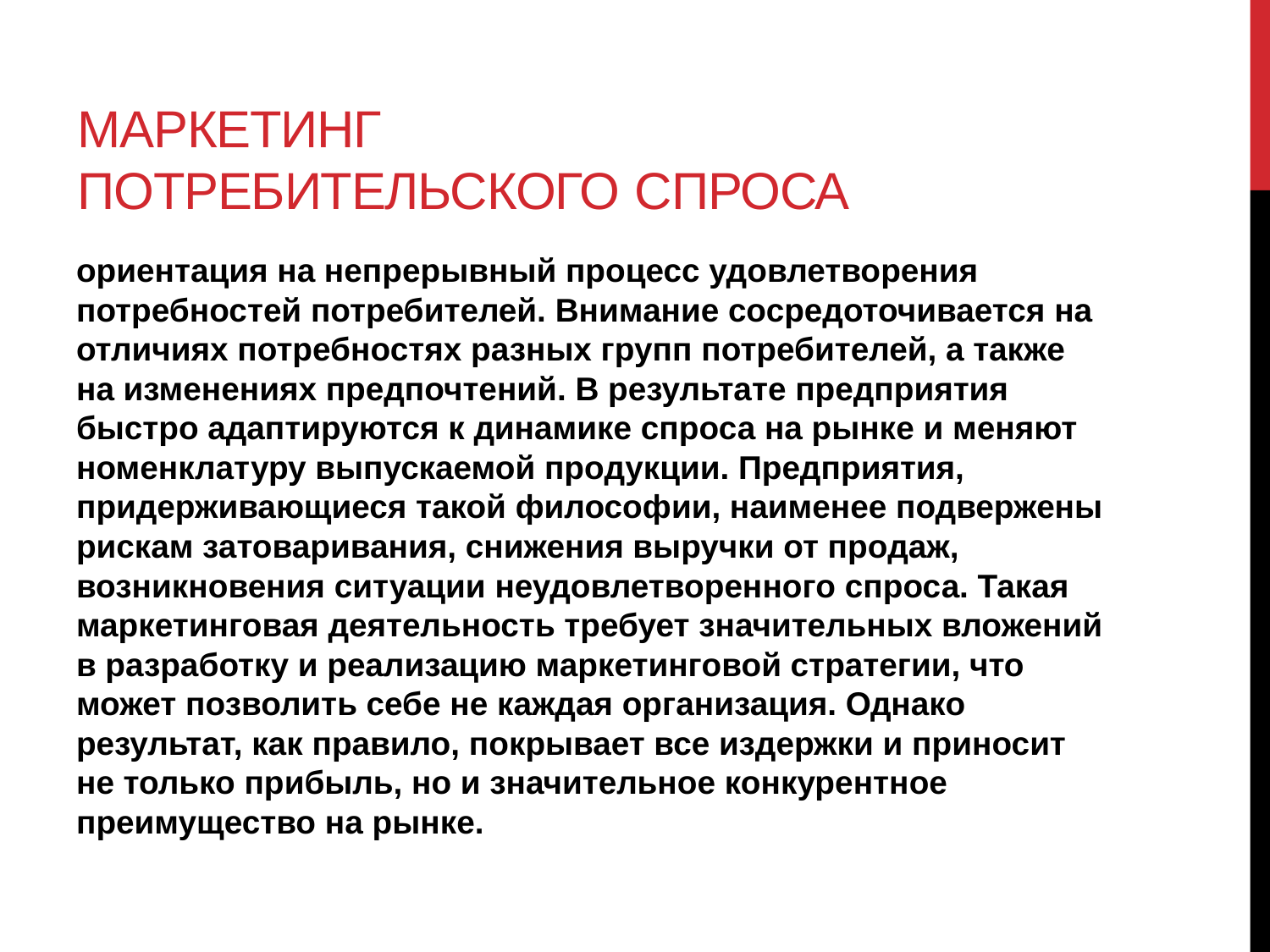

# Маркетинг потребительского спроса
ориентация на непрерывный процесс удовлетворения потребностей потребителей. Внимание сосредоточивается на отличиях потребностях разных групп потребителей, а также на изменениях предпочтений. В результате предприятия быстро адаптируются к динамике спроса на рынке и меняют номенклатуру выпускаемой продукции. Предприятия, придерживающиеся такой философии, наименее подвержены рискам затоваривания, снижения выручки от продаж, возникновения ситуации неудовлетворенного спроса. Такая маркетинговая деятельность требует значительных вложений в разработку и реализацию маркетинговой стратегии, что может позволить себе не каждая организация. Однако результат, как правило, покрывает все издержки и приносит не только прибыль, но и значительное конкурентное преимущество на рынке.